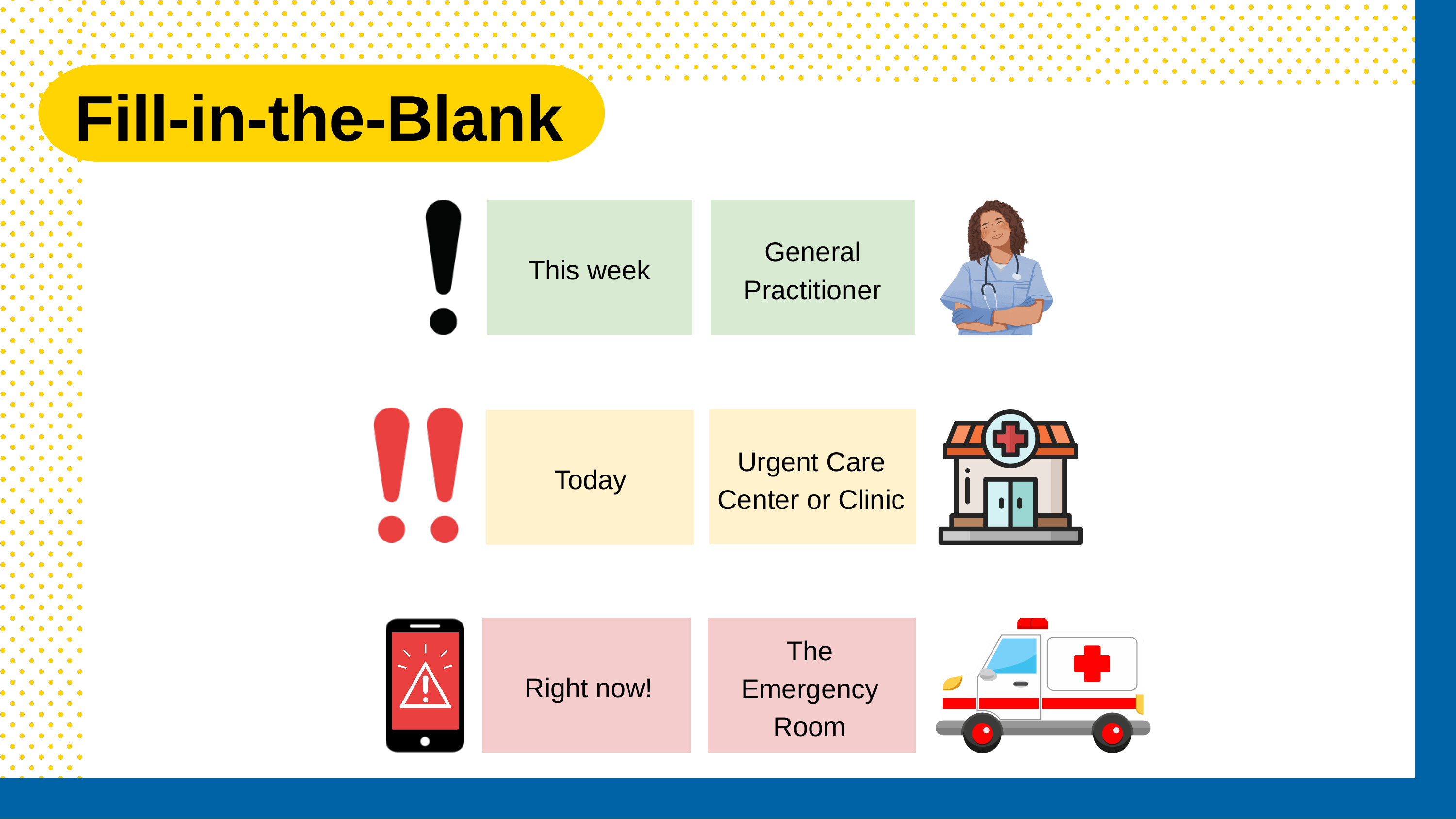

Fill-in-the-Blank

General Practitioner
This week

Urgent Care Center or Clinic
Today

The Emergency Room

Right now!